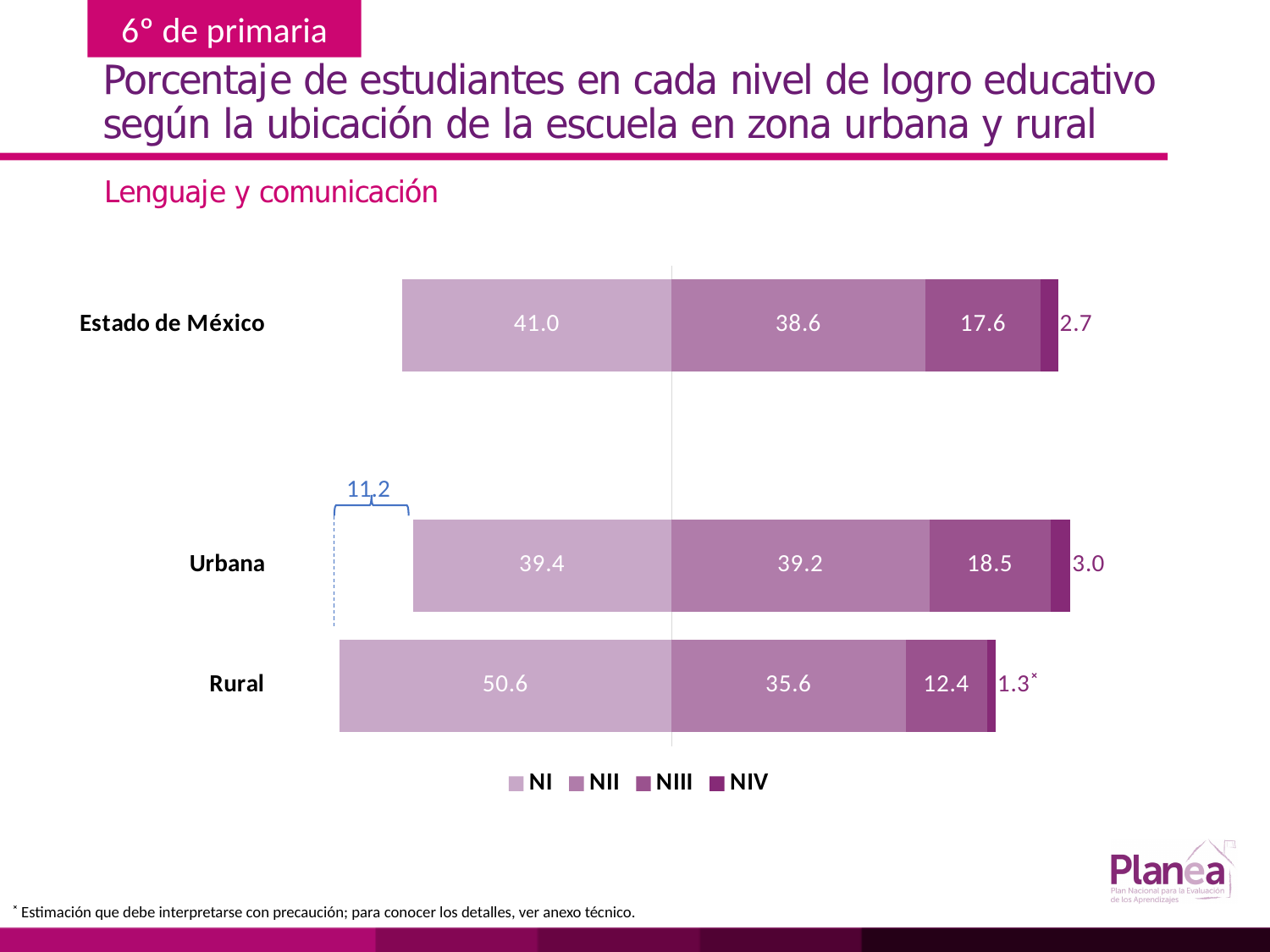

# Porcentaje de estudiantes en cada nivel de logro educativo según la ubicación de la escuela en zona urbana y rural

Lenguaje y comunicación

### Chart

| Category |  |  |  |  |
|---|---|---|---|---|
| Rural | -50.6 | 35.6 | 12.4 | 1.3 |
| Urbana | -39.4 | 39.2 | 18.5 | 3.0 |
|  | None | None | None | None |
| Estado de México | -41.0 | 38.6 | 17.6 | 2.7 |
11.2
˟ Estimación que debe interpretarse con precaución; para conocer los detalles, ver anexo técnico.